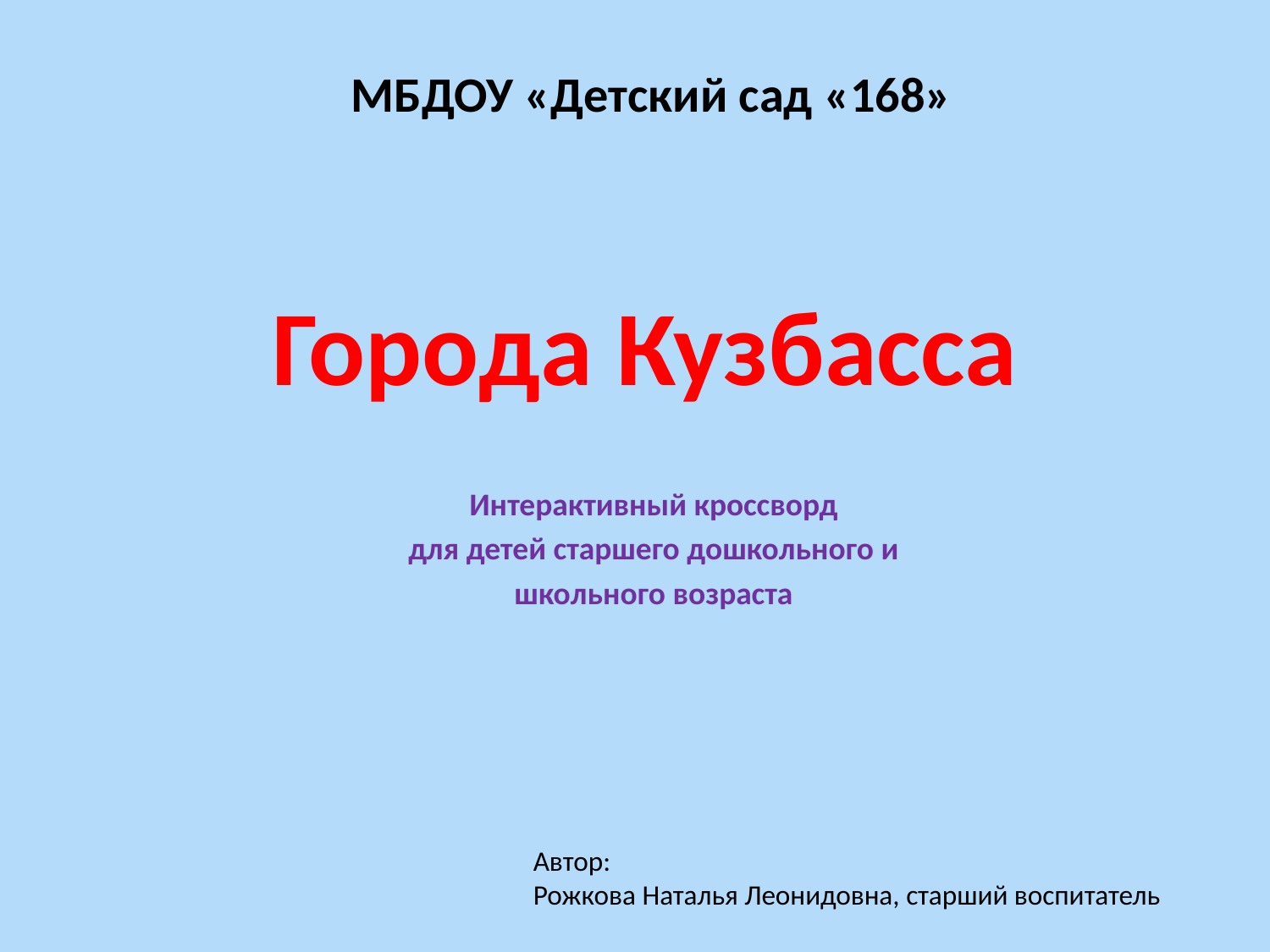

МБДОУ «Детский сад «168»
Города Кузбасса
Интерактивный кроссворд
 для детей старшего дошкольного и
школьного возраста
Автор:
Рожкова Наталья Леонидовна, старший воспитатель